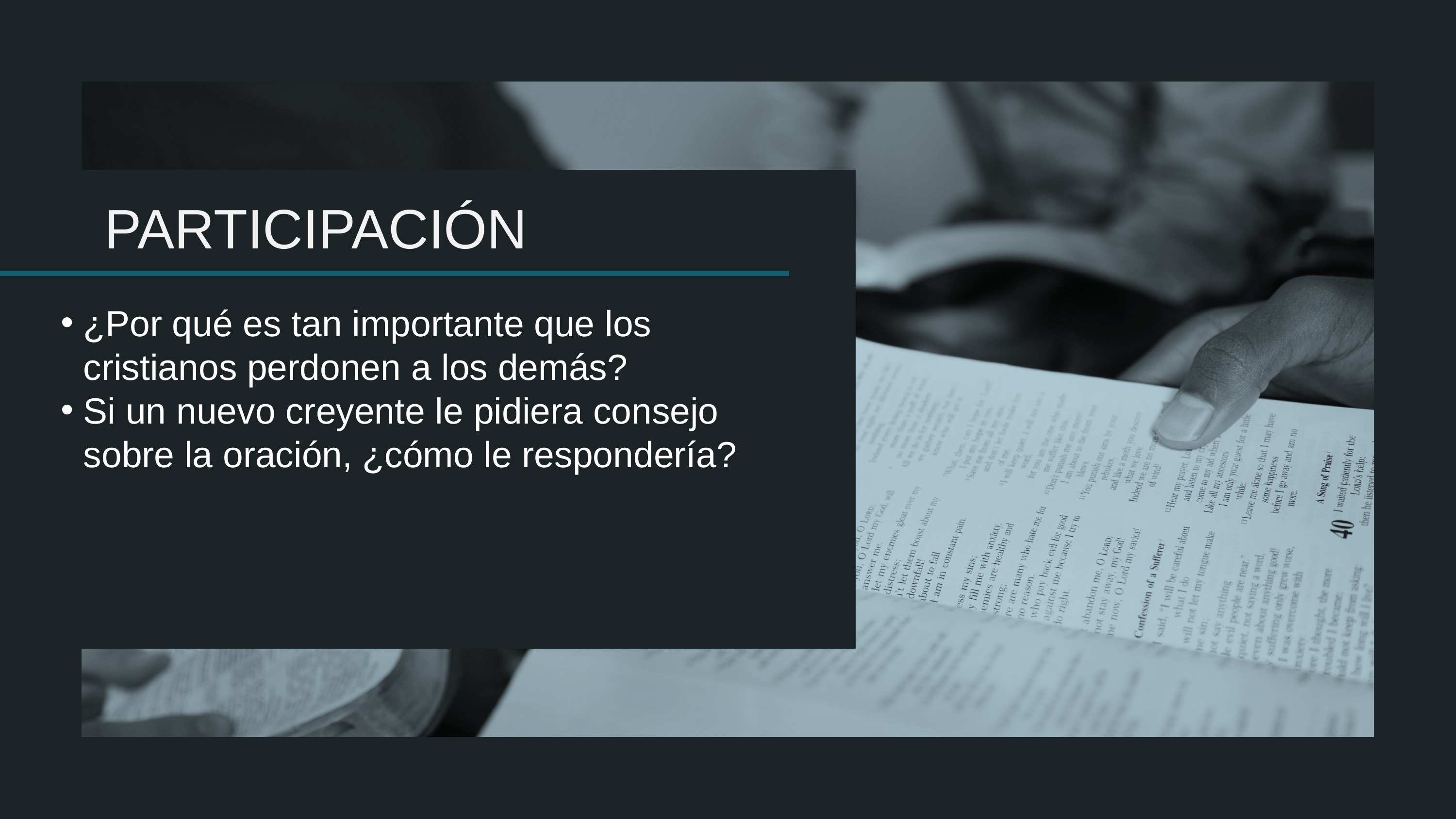

¿Por qué es tan importante que los cristianos perdonen a los demás?
Si un nuevo creyente le pidiera consejo sobre la oración, ¿cómo le respondería?